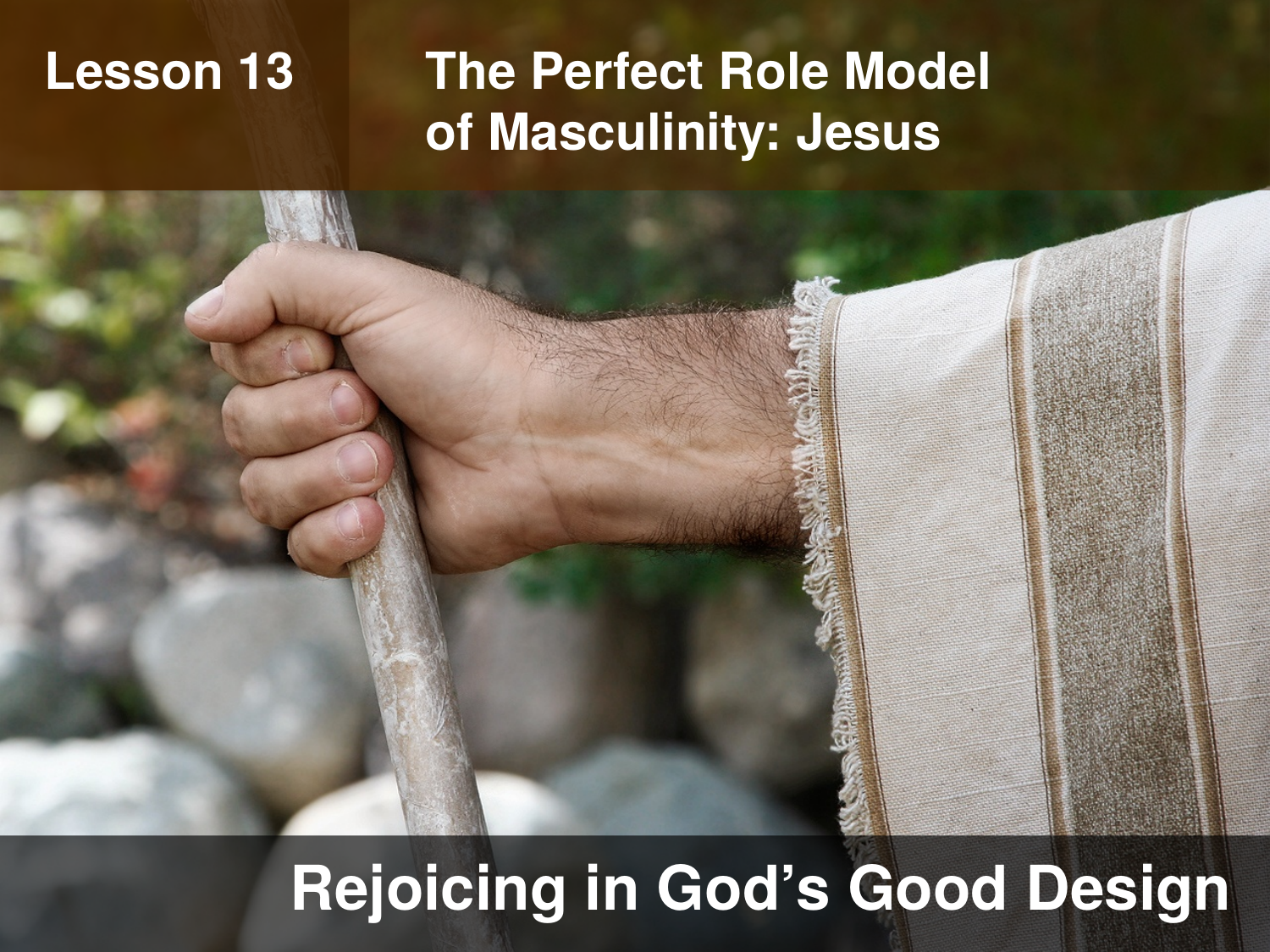

Lesson 13 	The Perfect Role Model
			of Masculinity: Jesus
Rejoicing in God’s Good Design